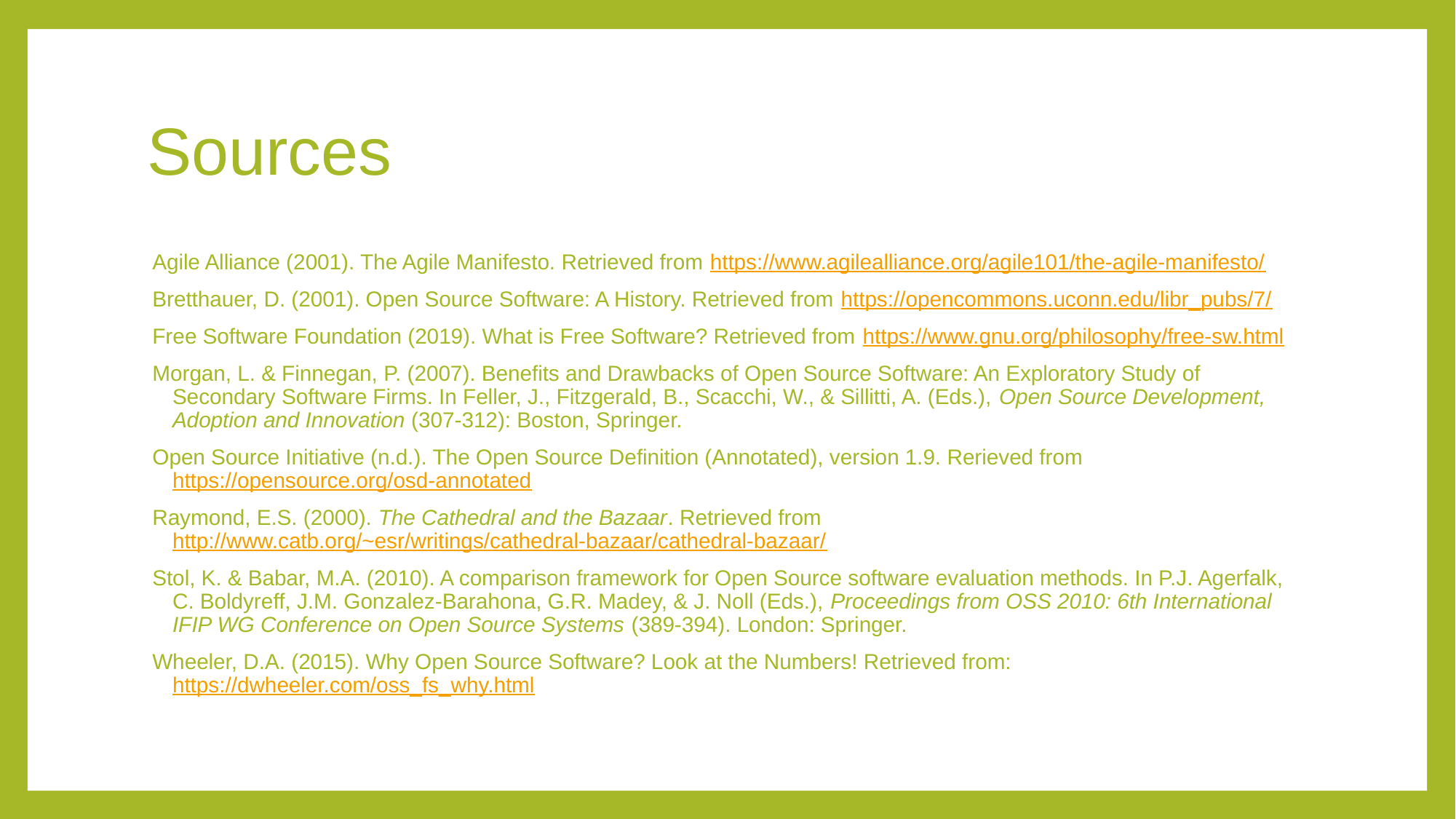

# Sources
Agile Alliance (2001). The Agile Manifesto. Retrieved from https://www.agilealliance.org/agile101/the-agile-manifesto/
Bretthauer, D. (2001). Open Source Software: A History. Retrieved from https://opencommons.uconn.edu/libr_pubs/7/
Free Software Foundation (2019). What is Free Software? Retrieved from https://www.gnu.org/philosophy/free-sw.html
Morgan, L. & Finnegan, P. (2007). Benefits and Drawbacks of Open Source Software: An Exploratory Study of Secondary Software Firms. In Feller, J., Fitzgerald, B., Scacchi, W., & Sillitti, A. (Eds.), Open Source Development, Adoption and Innovation (307-312): Boston, Springer.
Open Source Initiative (n.d.). The Open Source Definition (Annotated), version 1.9. Rerieved from https://opensource.org/osd-annotated
Raymond, E.S. (2000). The Cathedral and the Bazaar. Retrieved from http://www.catb.org/~esr/writings/cathedral-bazaar/cathedral-bazaar/
Stol, K. & Babar, M.A. (2010). A comparison framework for Open Source software evaluation methods. In P.J. Agerfalk, C. Boldyreff, J.M. Gonzalez-Barahona, G.R. Madey, & J. Noll (Eds.), Proceedings from OSS 2010: 6th International IFIP WG Conference on Open Source Systems (389-394). London: Springer.
Wheeler, D.A. (2015). Why Open Source Software? Look at the Numbers! Retrieved from: https://dwheeler.com/oss_fs_why.html